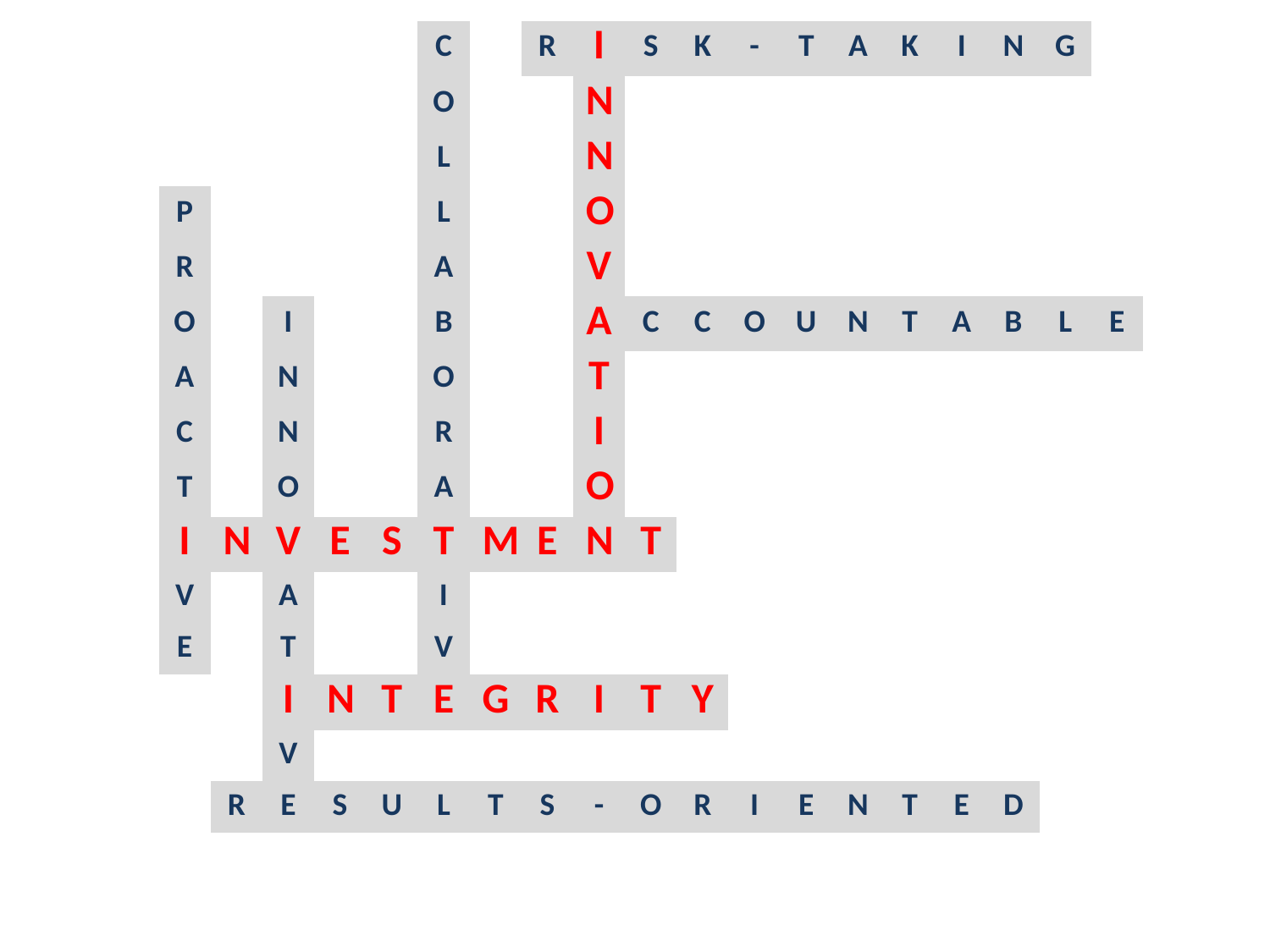

|  |  |  |  |  | C |  | R | I | S | K | - | T | A | K | I | N | G |  |
| --- | --- | --- | --- | --- | --- | --- | --- | --- | --- | --- | --- | --- | --- | --- | --- | --- | --- | --- |
|  |  |  |  |  | O |  |  | N |  |  |  |  |  |  |  |  |  |  |
|  |  |  |  |  | L |  |  | N |  |  |  |  |  |  |  |  |  |  |
| P |  |  |  |  | L |  |  | O |  |  |  |  |  |  |  |  |  |  |
| R |  |  |  |  | A |  |  | V |  |  |  |  |  |  |  |  |  |  |
| O |  | I |  |  | B |  |  | A | C | C | O | U | N | T | A | B | L | E |
| A |  | N |  |  | O |  |  | T |  |  |  |  |  |  |  |  |  |  |
| C |  | N |  |  | R |  |  | I |  |  |  |  |  |  |  |  |  |  |
| T |  | O |  |  | A |  |  | O |  |  |  |  |  |  |  |  |  |  |
| I | N | V | E | S | T | M | E | N | T |  |  |  |  |  |  |  |  |  |
| V |  | A |  |  | I |  |  |  |  |  |  |  |  |  |  |  |  |  |
| E |  | T |  |  | V |  |  |  |  |  |  |  |  |  |  |  |  |  |
|  |  | I | N | T | E | G | R | I | T | Y |  |  |  |  |  |  |  |  |
|  |  | V |  |  |  |  |  |  |  |  |  |  |  |  |  |  |  |  |
|  | R | E | S | U | L | T | S | - | O | R | I | E | N | T | E | D |  |  |